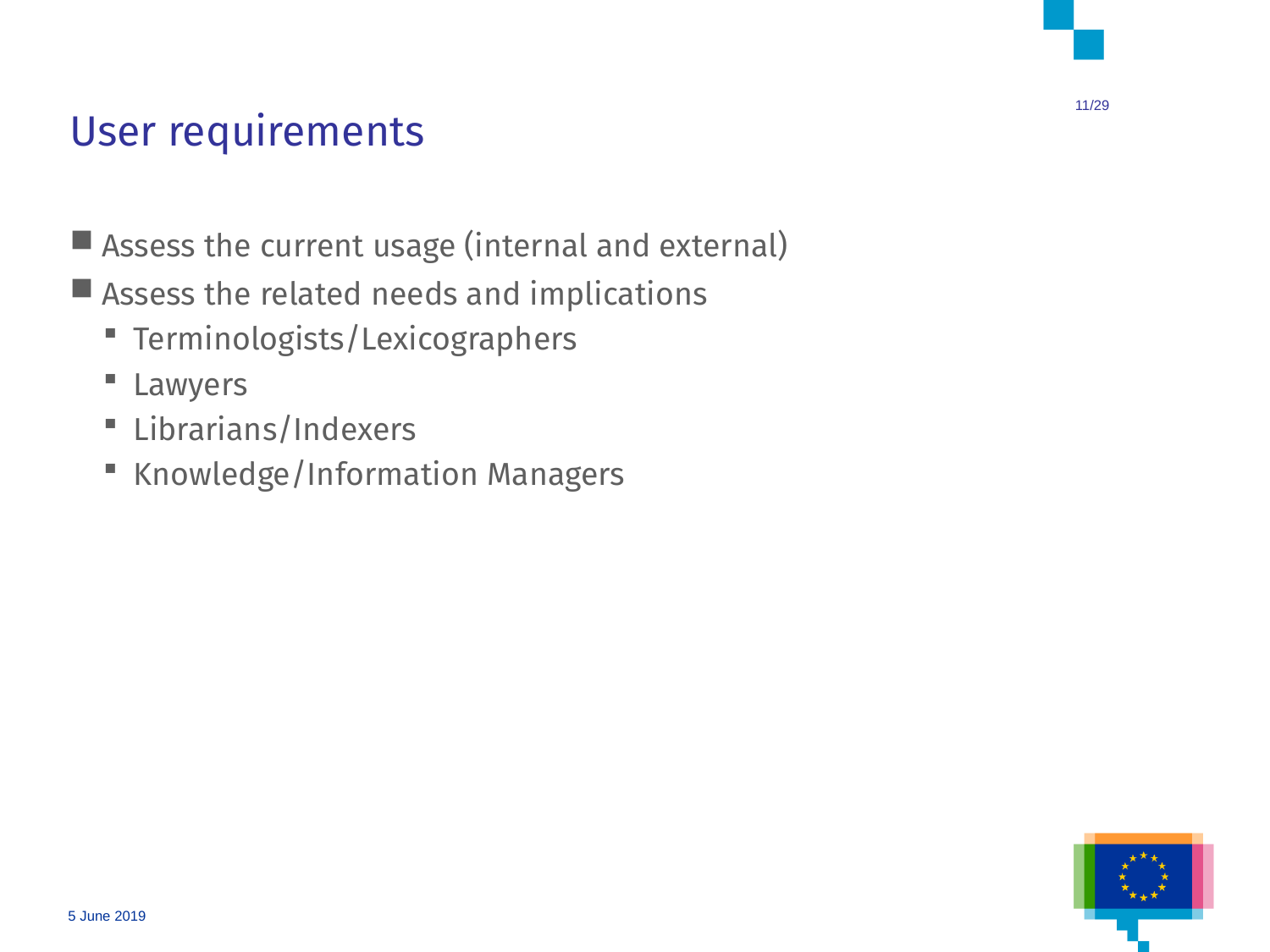

11/29
# User requirements
Assess the current usage (internal and external)
Assess the related needs and implications
Terminologists/Lexicographers
Lawyers
Librarians/Indexers
Knowledge/Information Managers
5 June 2019